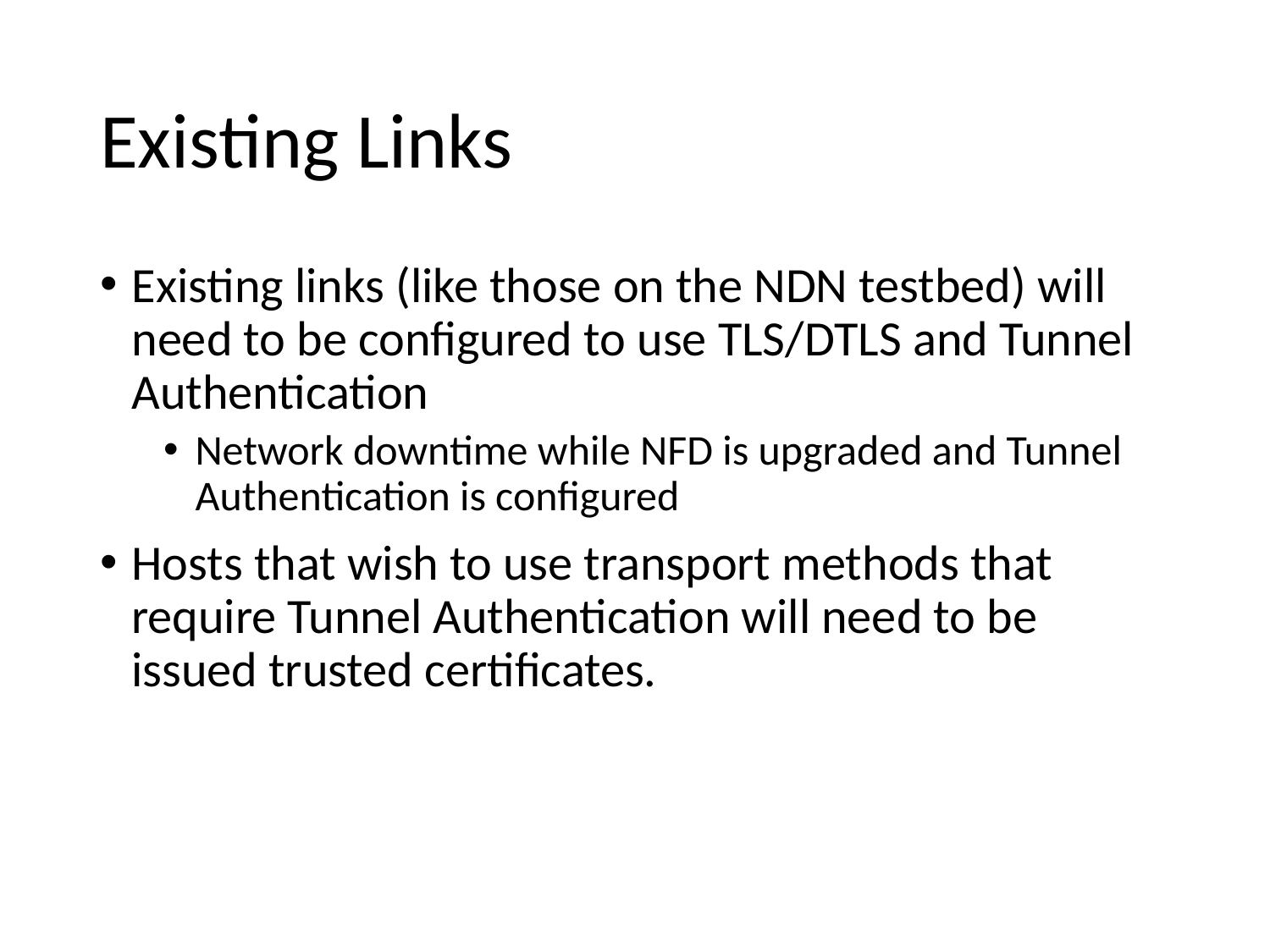

# Existing Links
Existing links (like those on the NDN testbed) will need to be configured to use TLS/DTLS and Tunnel Authentication
Network downtime while NFD is upgraded and Tunnel Authentication is configured
Hosts that wish to use transport methods that require Tunnel Authentication will need to be issued trusted certificates.